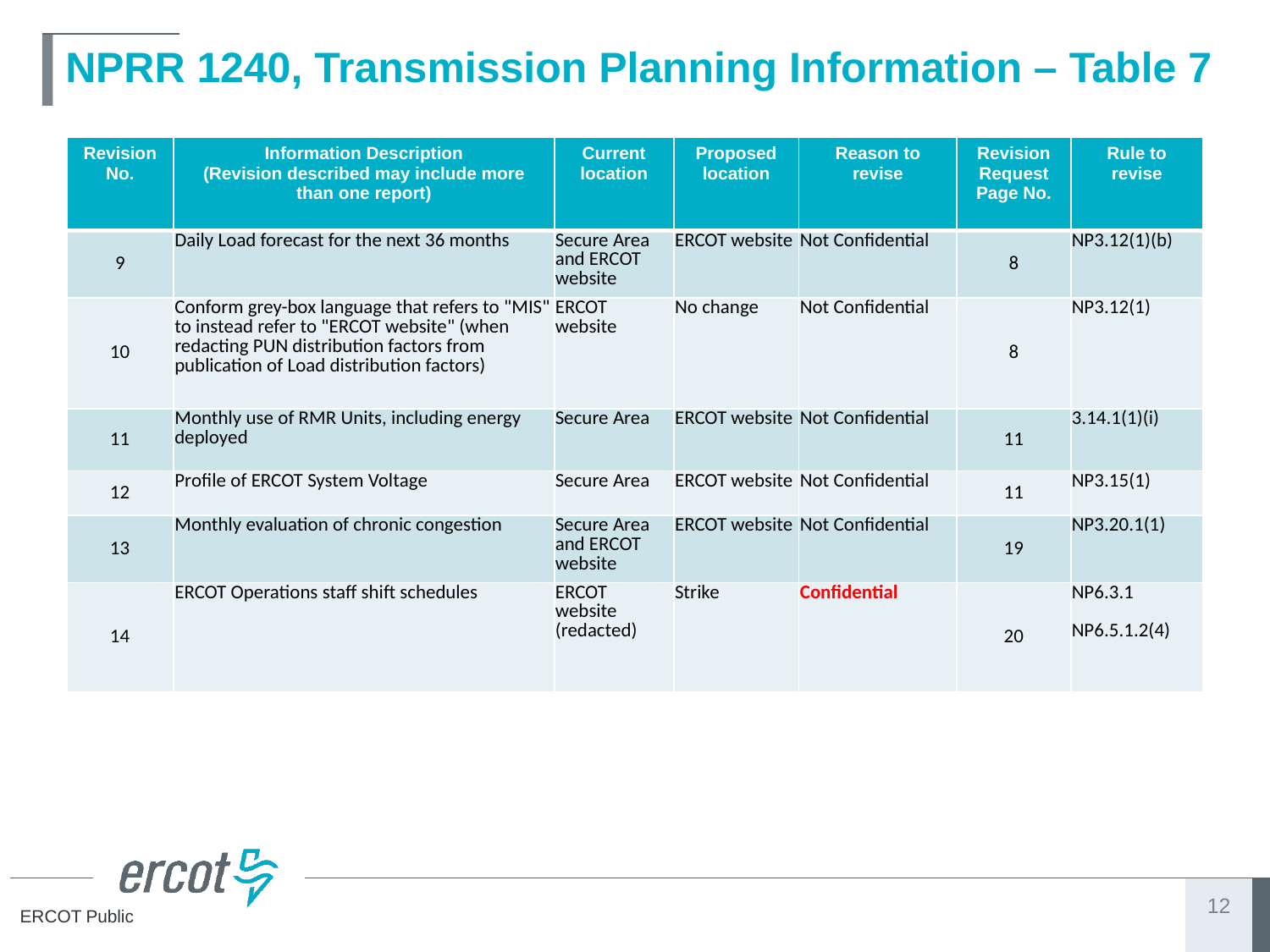

# NPRR 1240, Transmission Planning Information – Table 7
| Revision No. | Information Description (Revision described may include more than one report) | Current location | Proposed location | Reason to revise | Revision Request Page No. | Rule to revise |
| --- | --- | --- | --- | --- | --- | --- |
| 9 | Daily Load forecast for the next 36 months | Secure Area and ERCOT website | ERCOT website | Not Confidential | 8 | NP3.12(1)(b) |
| 10 | Conform grey-box language that refers to "MIS" to instead refer to "ERCOT website" (when redacting PUN distribution factors from publication of Load distribution factors) | ERCOT website | No change | Not Confidential | 8 | NP3.12(1) |
| 11 | Monthly use of RMR Units, including energy deployed | Secure Area | ERCOT website | Not Confidential | 11 | 3.14.1(1)(i) |
| 12 | Profile of ERCOT System Voltage | Secure Area | ERCOT website | Not Confidential | 11 | NP3.15(1) |
| 13 | Monthly evaluation of chronic congestion | Secure Area and ERCOT website | ERCOT website | Not Confidential | 19 | NP3.20.1(1) |
| 14 | ERCOT Operations staff shift schedules | ERCOT website (redacted) | Strike | Confidential | 20 | NP6.3.1 NP6.5.1.2(4) |
12